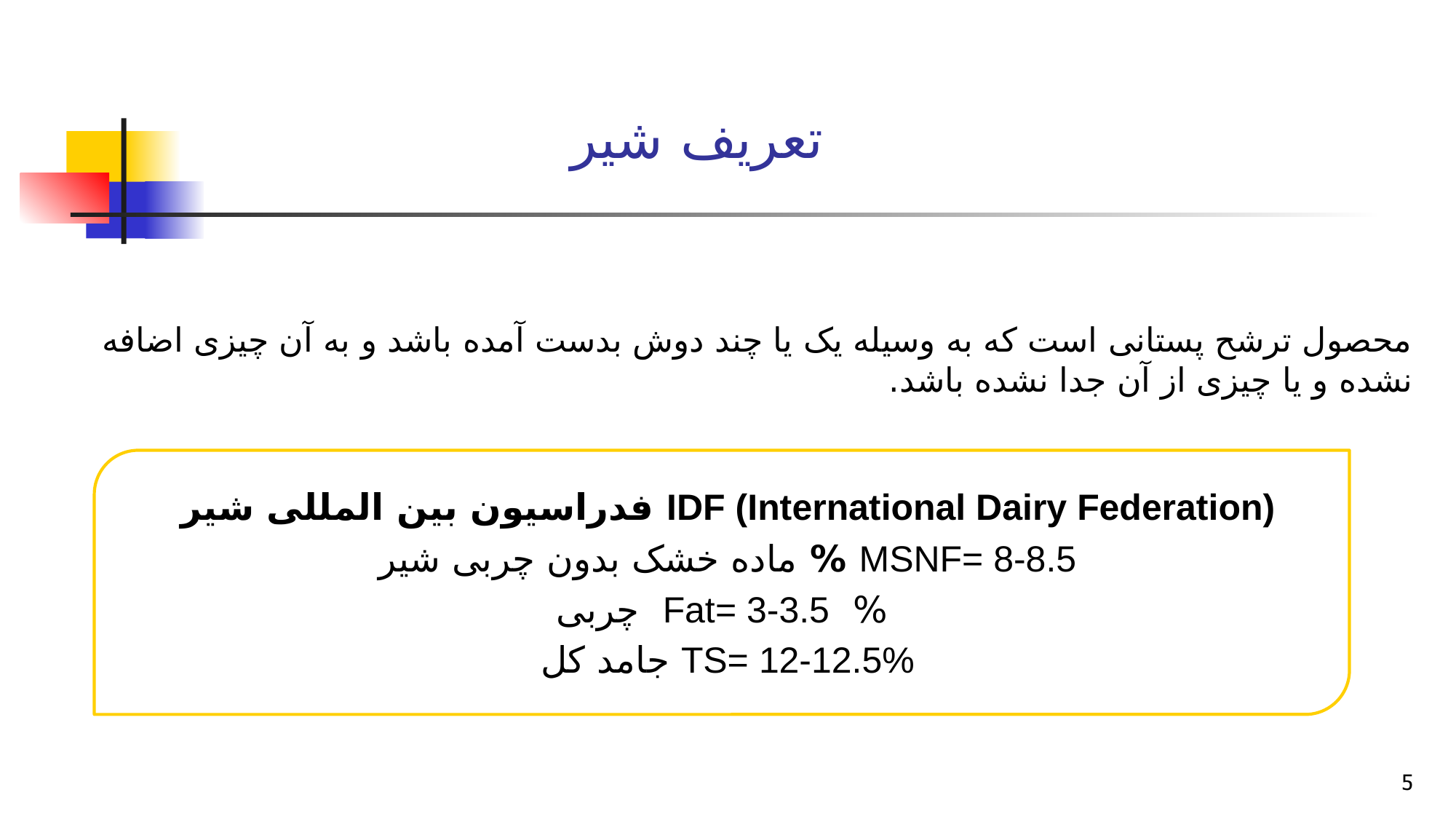

# تعریف شیر
محصول ترشح پستانی است که به وسیله یک یا چند دوش بدست آمده باشد و به آن چیزی اضافه نشده و یا چیزی از آن جدا نشده باشد.
IDF (International Dairy Federation) فدراسیون بین المللی شیر
MSNF= 8-8.5 % ماده خشک بدون چربی شیر
%  Fat= 3-3.5  چربی
TS= 12-12.5% جامد کل
5